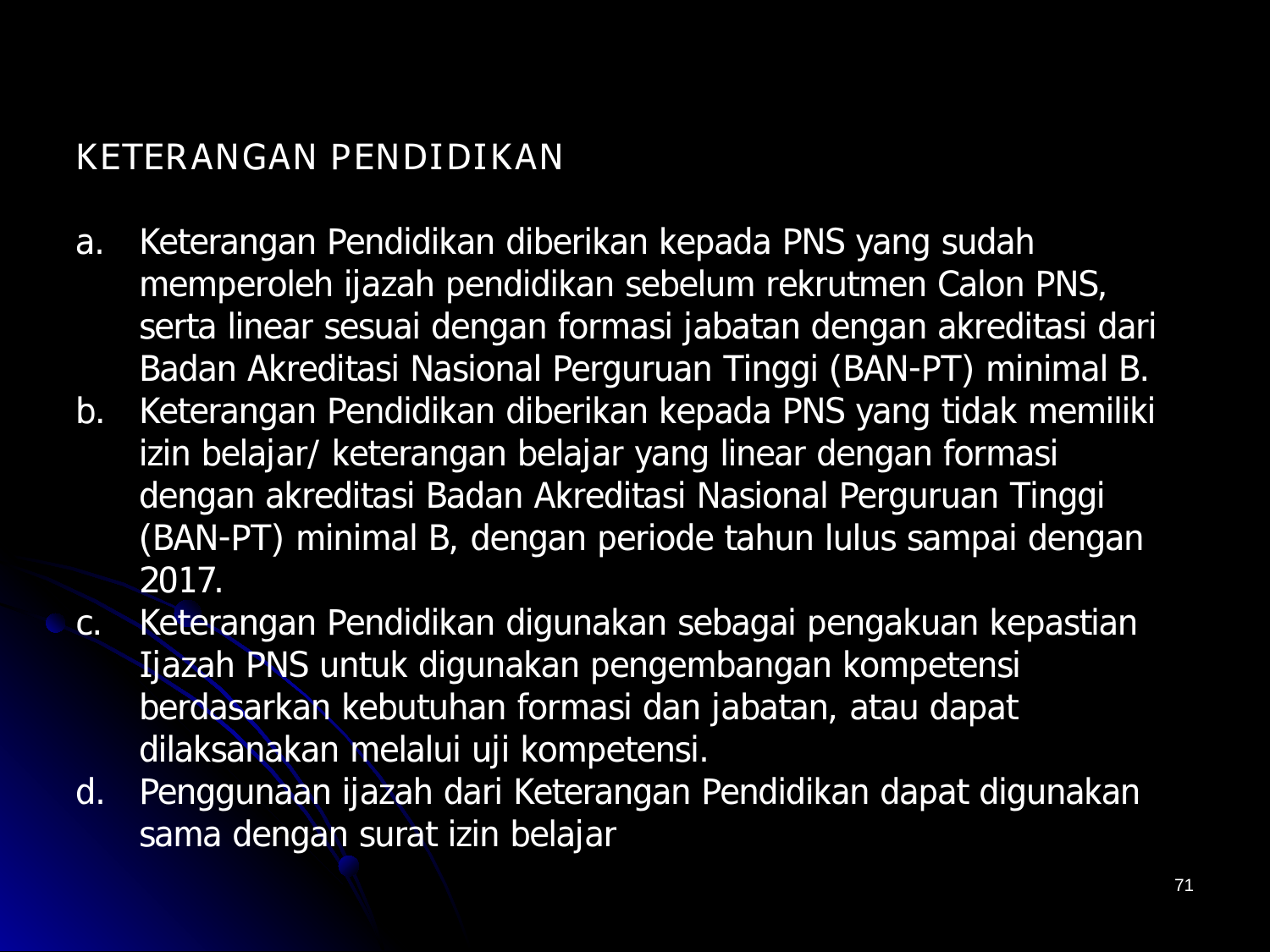

KETERANGAN PENDIDIKAN

Keterangan Pendidikan diberikan kepada PNS yang sudah memperoleh ijazah pendidikan sebelum rekrutmen Calon PNS, serta linear sesuai dengan formasi jabatan dengan akreditasi dari Badan Akreditasi Nasional Perguruan Tinggi (BAN-PT) minimal B.
Keterangan Pendidikan diberikan kepada PNS yang tidak memiliki izin belajar/ keterangan belajar yang linear dengan formasi dengan akreditasi Badan Akreditasi Nasional Perguruan Tinggi (BAN-PT) minimal B, dengan periode tahun lulus sampai dengan 2017.
Keterangan Pendidikan digunakan sebagai pengakuan kepastian Ijazah PNS untuk digunakan pengembangan kompetensi berdasarkan kebutuhan formasi dan jabatan, atau dapat dilaksanakan melalui uji kompetensi.
Penggunaan ijazah dari Keterangan Pendidikan dapat digunakan sama dengan surat izin belajar
71